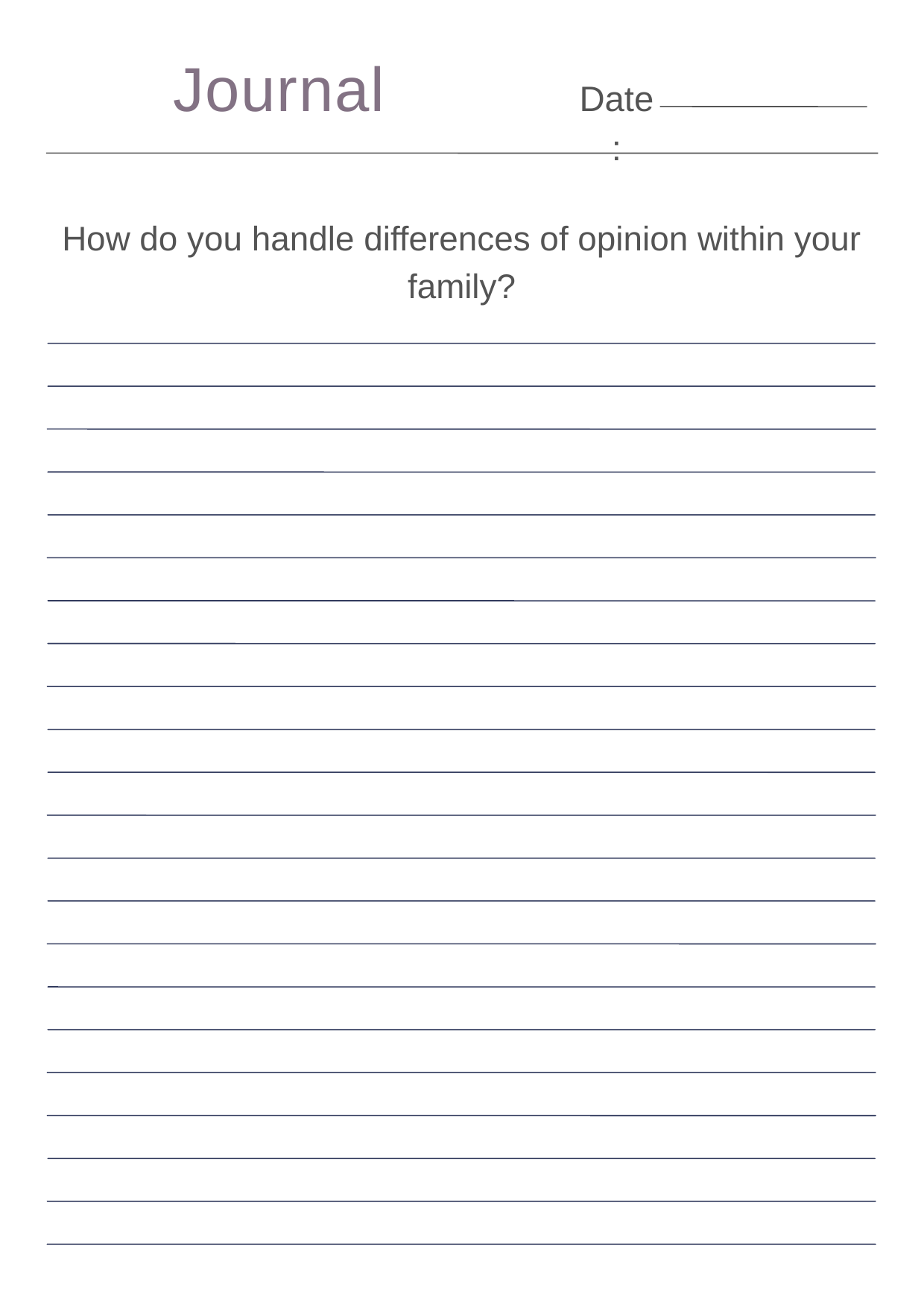

Journal
Date:

How do you handle differences of opinion within your family?